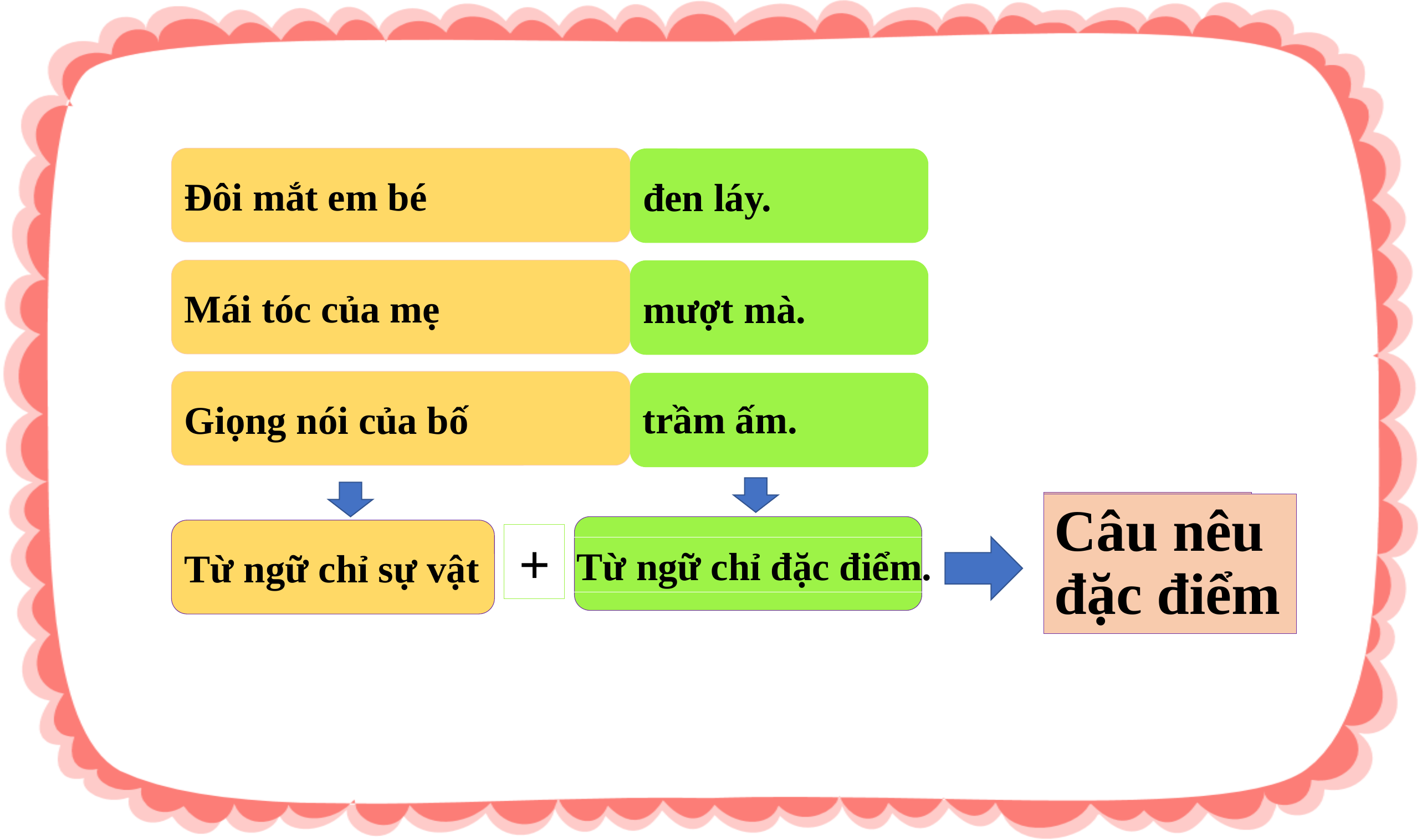

Đôi mắt em bé
đen láy.
Mái tóc của mẹ
mượt mà.
Giọng nói của bố

trầm ấm.

# Câu kiểu gì?
Câu nêu đặc điểm

Từ ngữ chỉ đặc điểm.
Từ ngữ chỉ sự vật
+